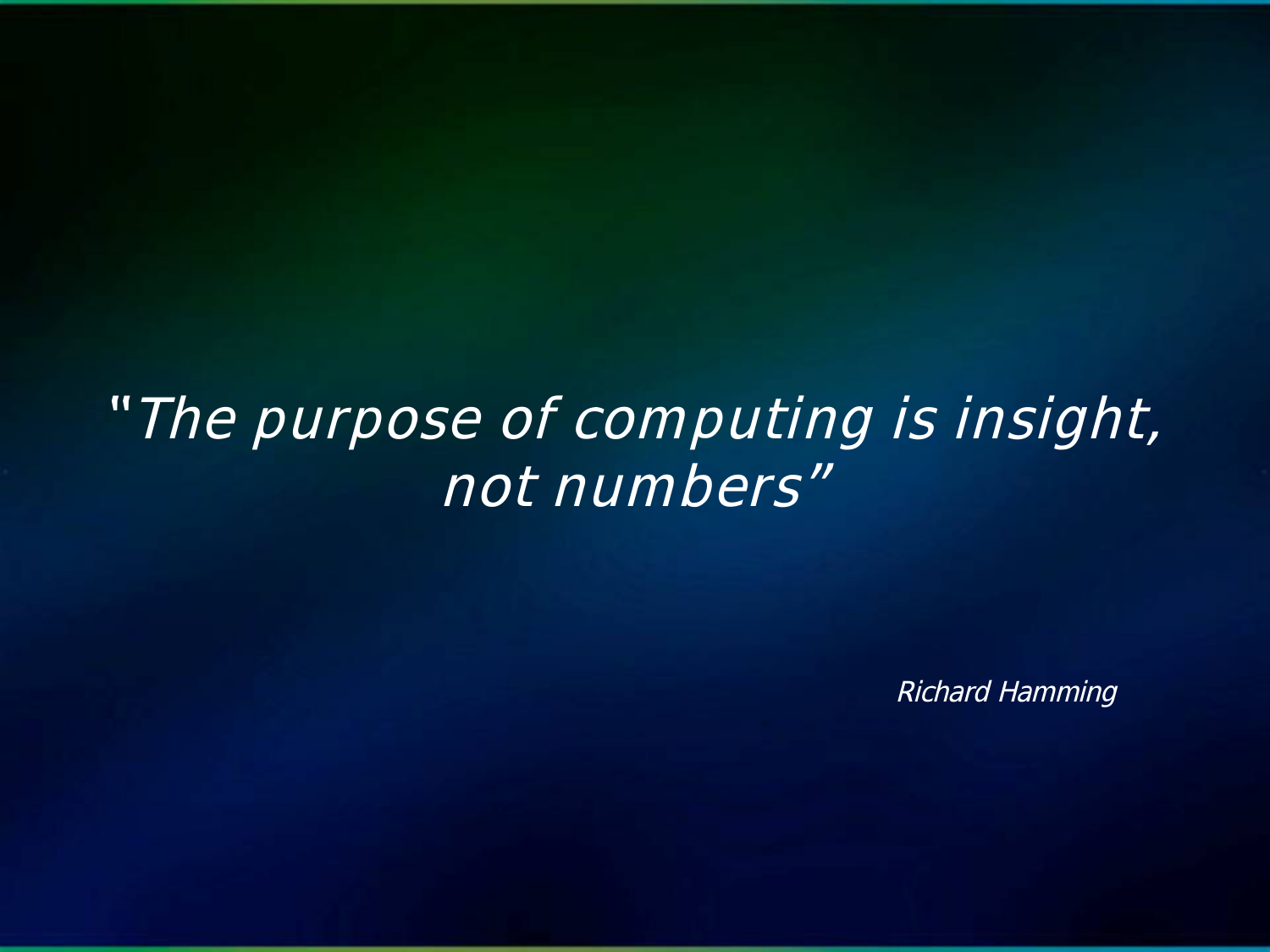

# “The purpose of computing is insight, not numbers”
Richard Hamming